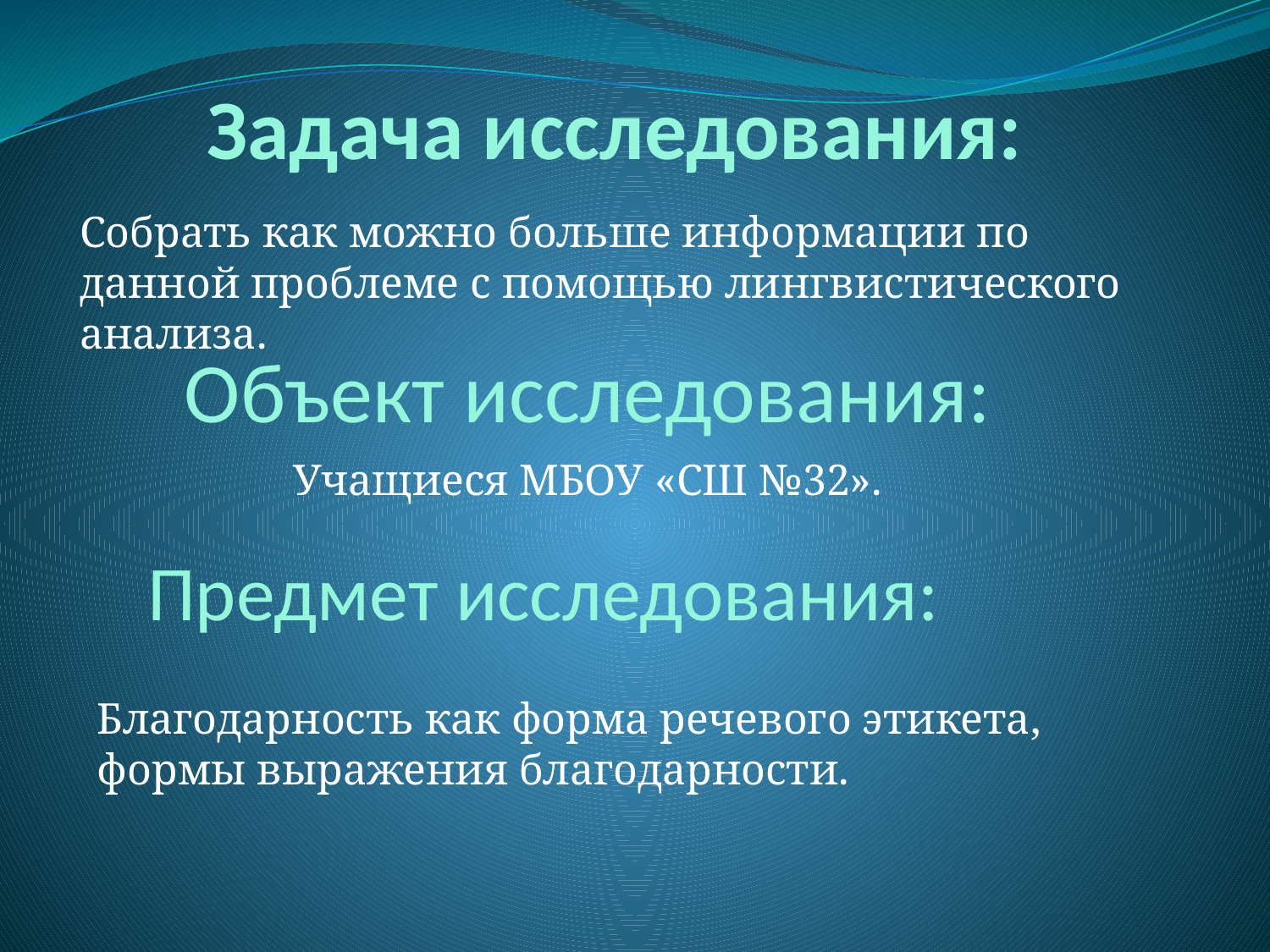

# Задача исследования:
Собрать как можно больше информации по данной проблеме с помощью лингвистического анализа.
Объект исследования:
Учащиеся МБОУ «СШ №32».

Предмет исследования:
Благодарность как форма речевого этикета, формы выражения благодарности.